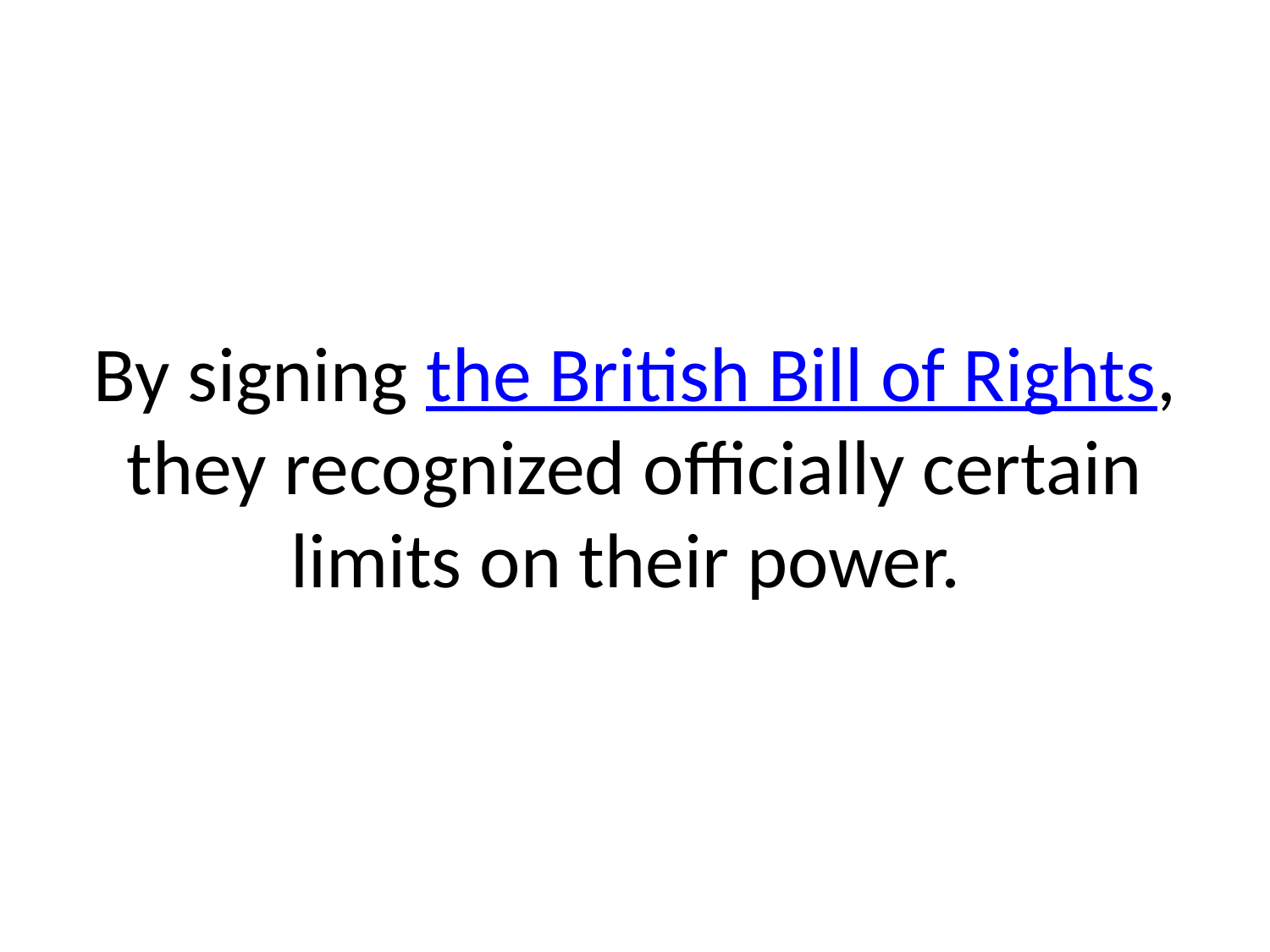

# By signing the British Bill of Rights, they recognized officially certain limits on their power.